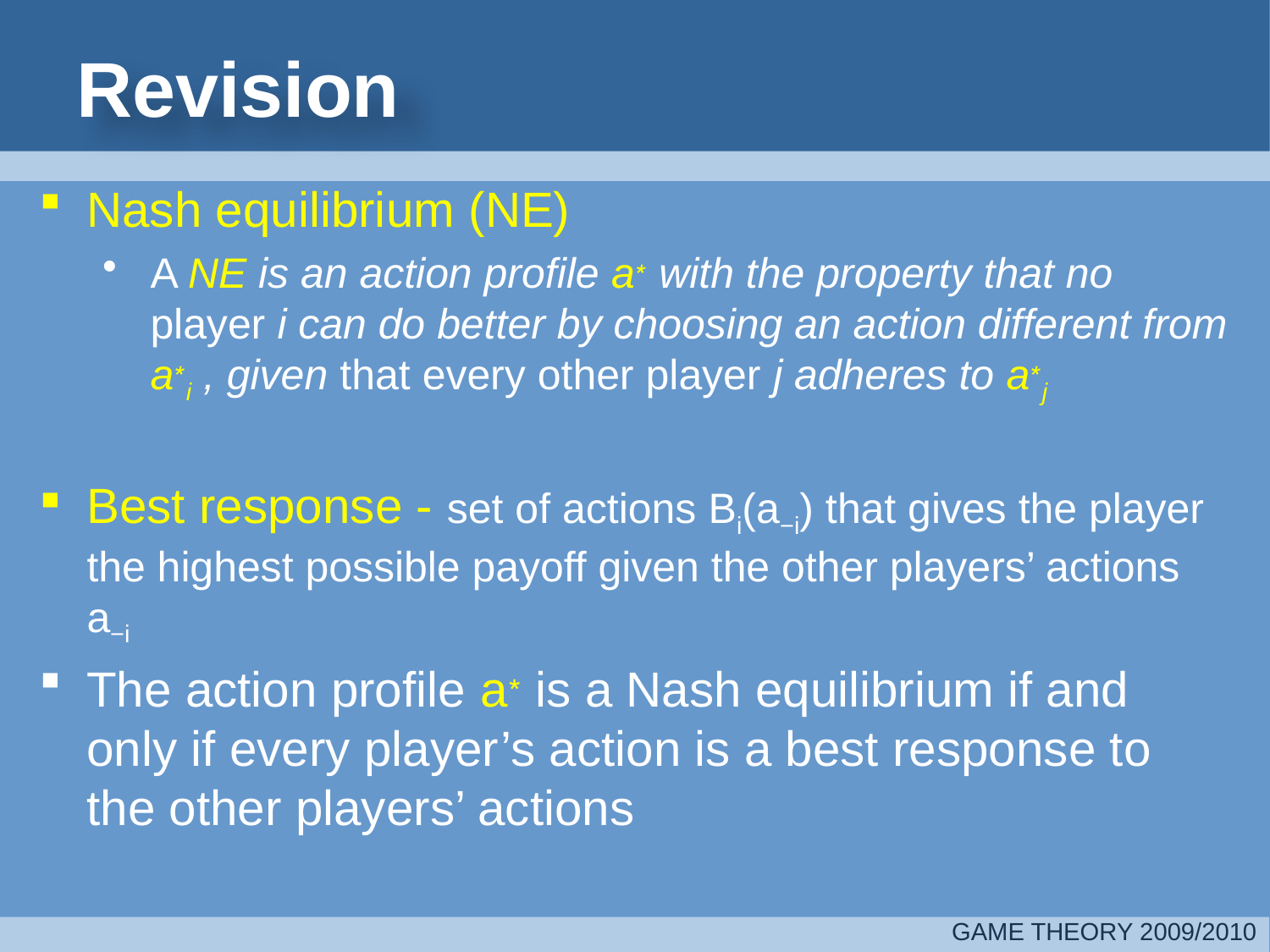

# Revision
Nash equilibrium (NE)
A NE is an action profile a∗ with the property that no player i can do better by choosing an action different from a∗i , given that every other player j adheres to a∗j

Best response - set of actions Bi(a−i) that gives the player the highest possible payoff given the other players’ actions a−i
The action profile a∗ is a Nash equilibrium if and only if every player’s action is a best response to the other players’ actions
GAME THEORY 2009/2010